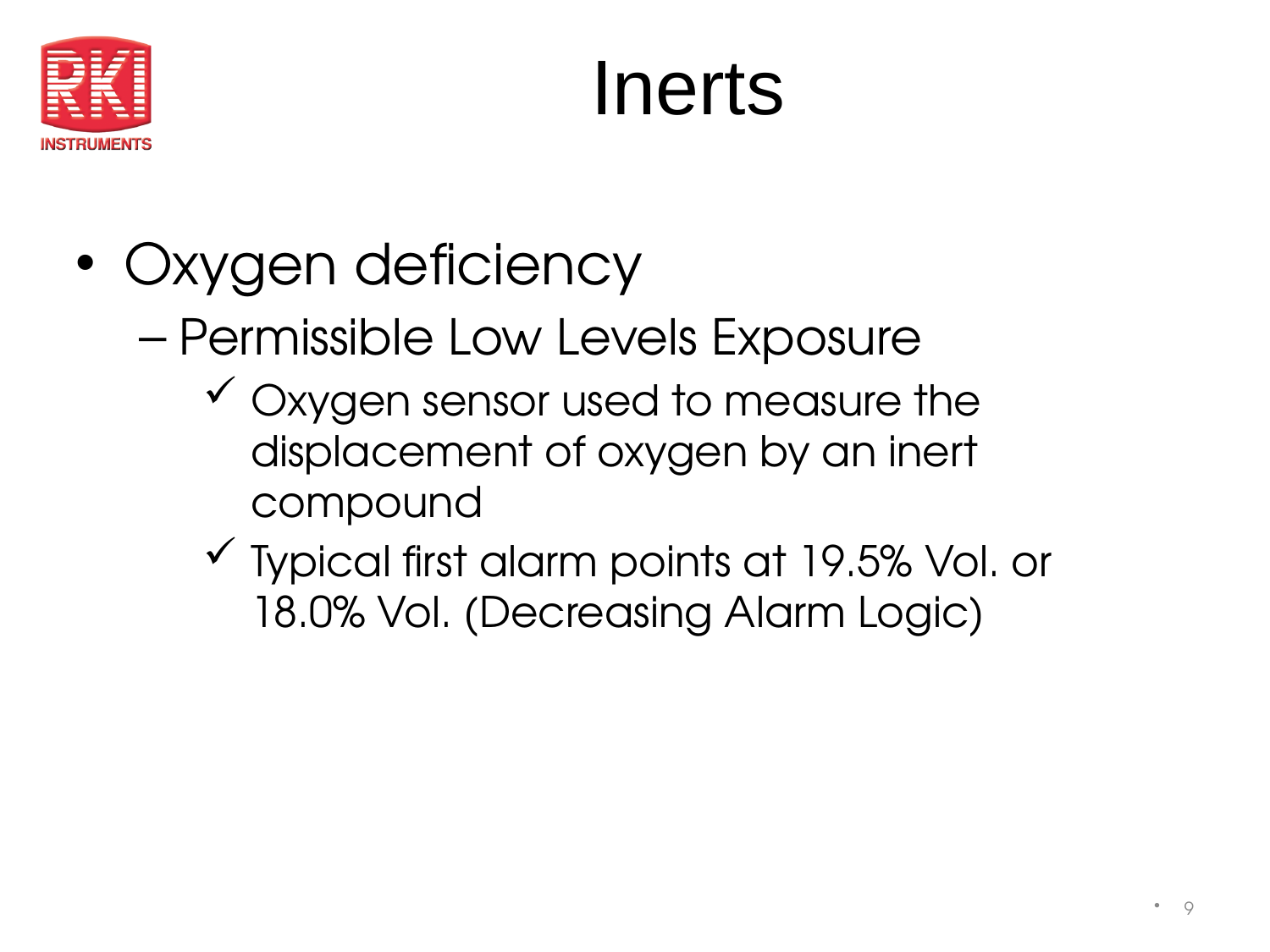

Inerts
Oxygen deficiency
Permissible Low Levels Exposure
Oxygen sensor used to measure the displacement of oxygen by an inert compound
Typical first alarm points at 19.5% Vol. or
18.0% Vol. (Decreasing Alarm Logic)
9